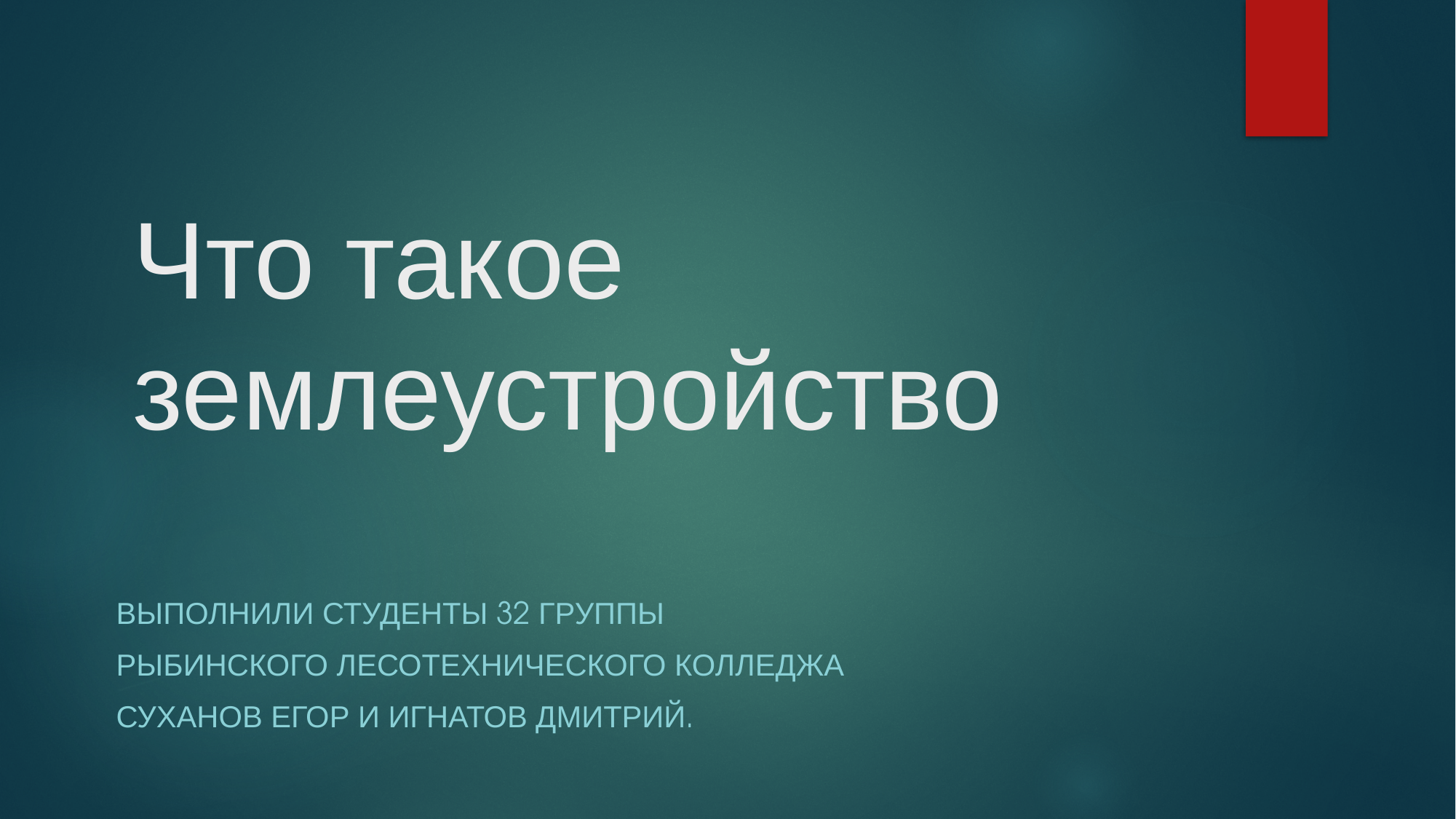

# Что такое землеустройство
Выполнили студенты 32 группы
Рыбинского лесотехнического колледжа
Суханов Егор и Игнатов дмитрий.